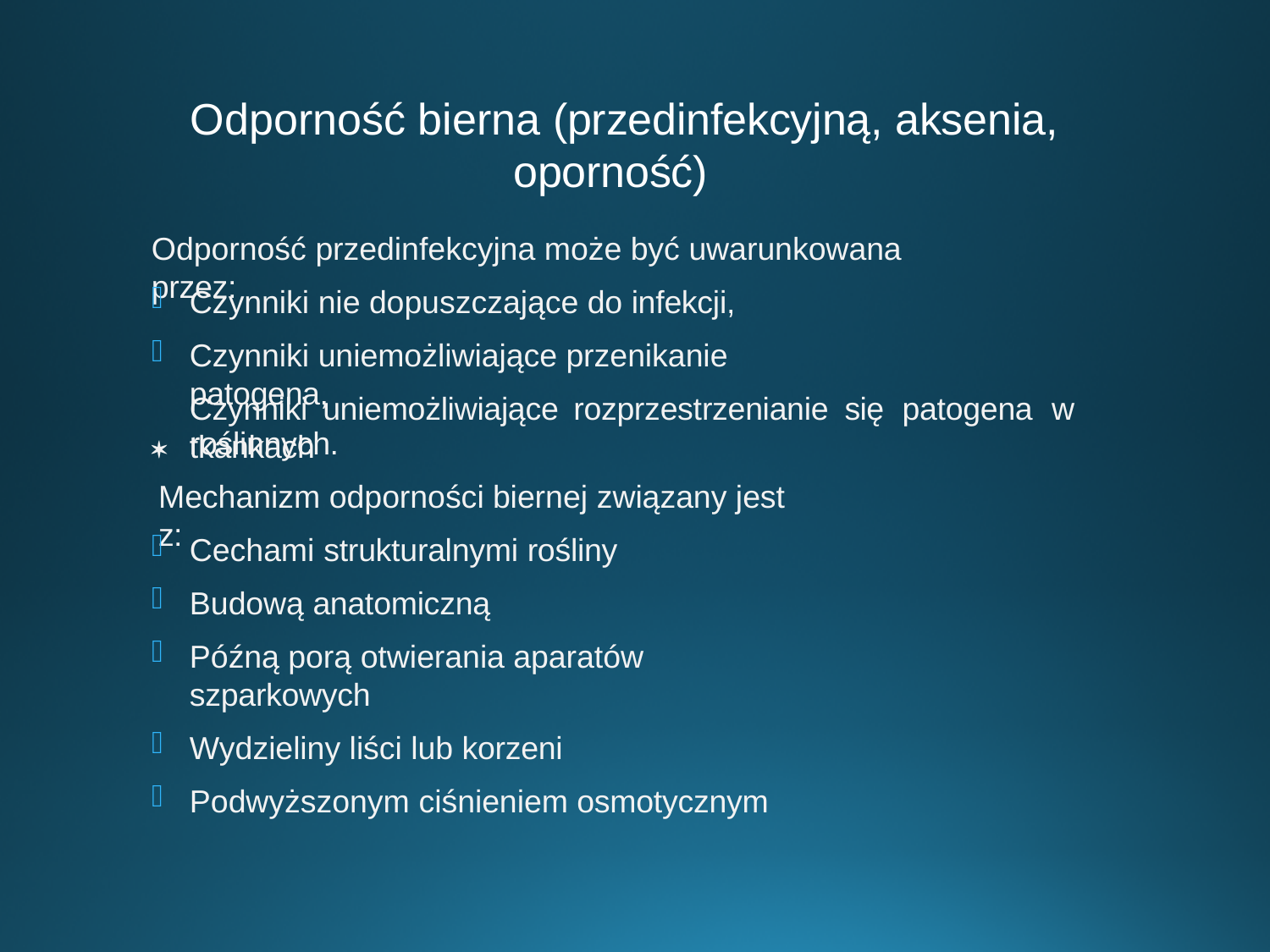

# Odporność bierna (przedinfekcyjną, aksenia, oporność)
Odporność przedinfekcyjna może być uwarunkowana przez:
Czynniki nie dopuszczające do infekcji,
Czynniki uniemożliwiające przenikanie patogena,
∗
Czynniki	uniemożliwiające	rozprzestrzenianie	się	patogena	w	tkankach
roślinnych.
Mechanizm odporności biernej związany jest z:
Cechami strukturalnymi rośliny
Budową anatomiczną
Późną porą otwierania aparatów szparkowych
Wydzieliny liści lub korzeni
Podwyższonym ciśnieniem osmotycznym